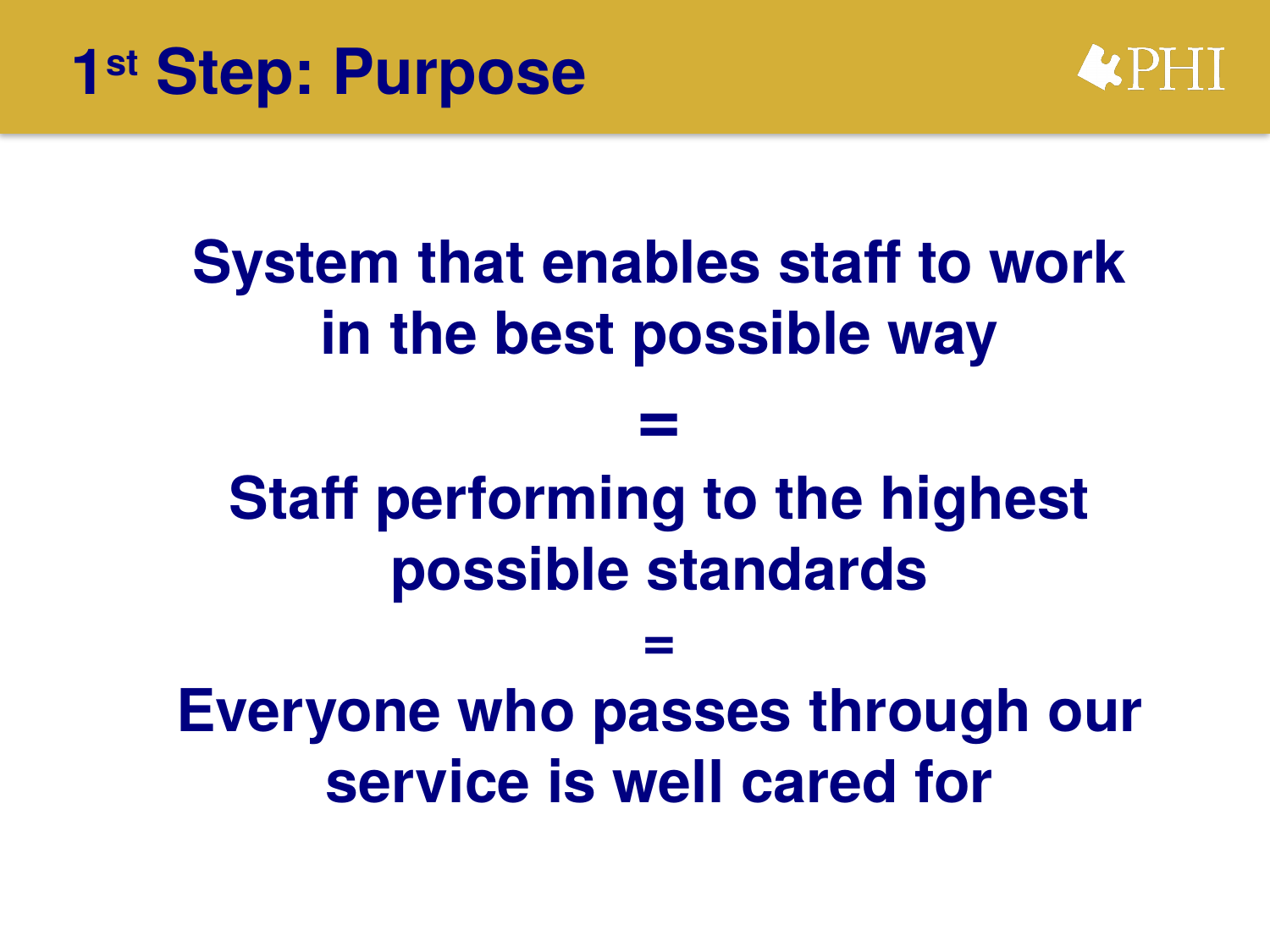

1st Step: Purpose
# System that enables staff to work in the best possible way = Staff performing to the highest possible standards = Everyone who passes through our service is well cared for